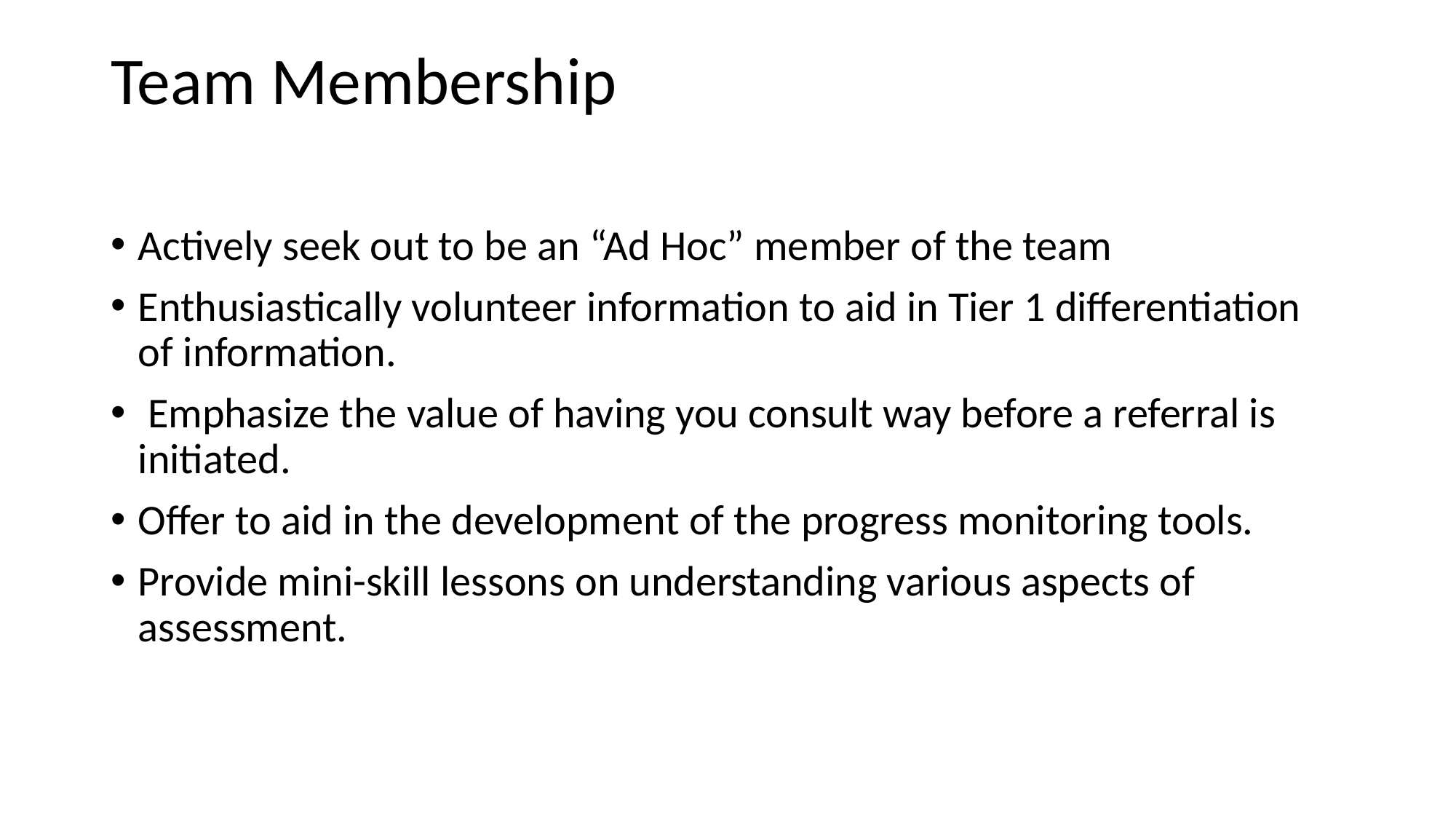

# Team Membership
Actively seek out to be an “Ad Hoc” member of the team
Enthusiastically volunteer information to aid in Tier 1 differentiation of information.
 Emphasize the value of having you consult way before a referral is initiated.
Offer to aid in the development of the progress monitoring tools.
Provide mini-skill lessons on understanding various aspects of assessment.